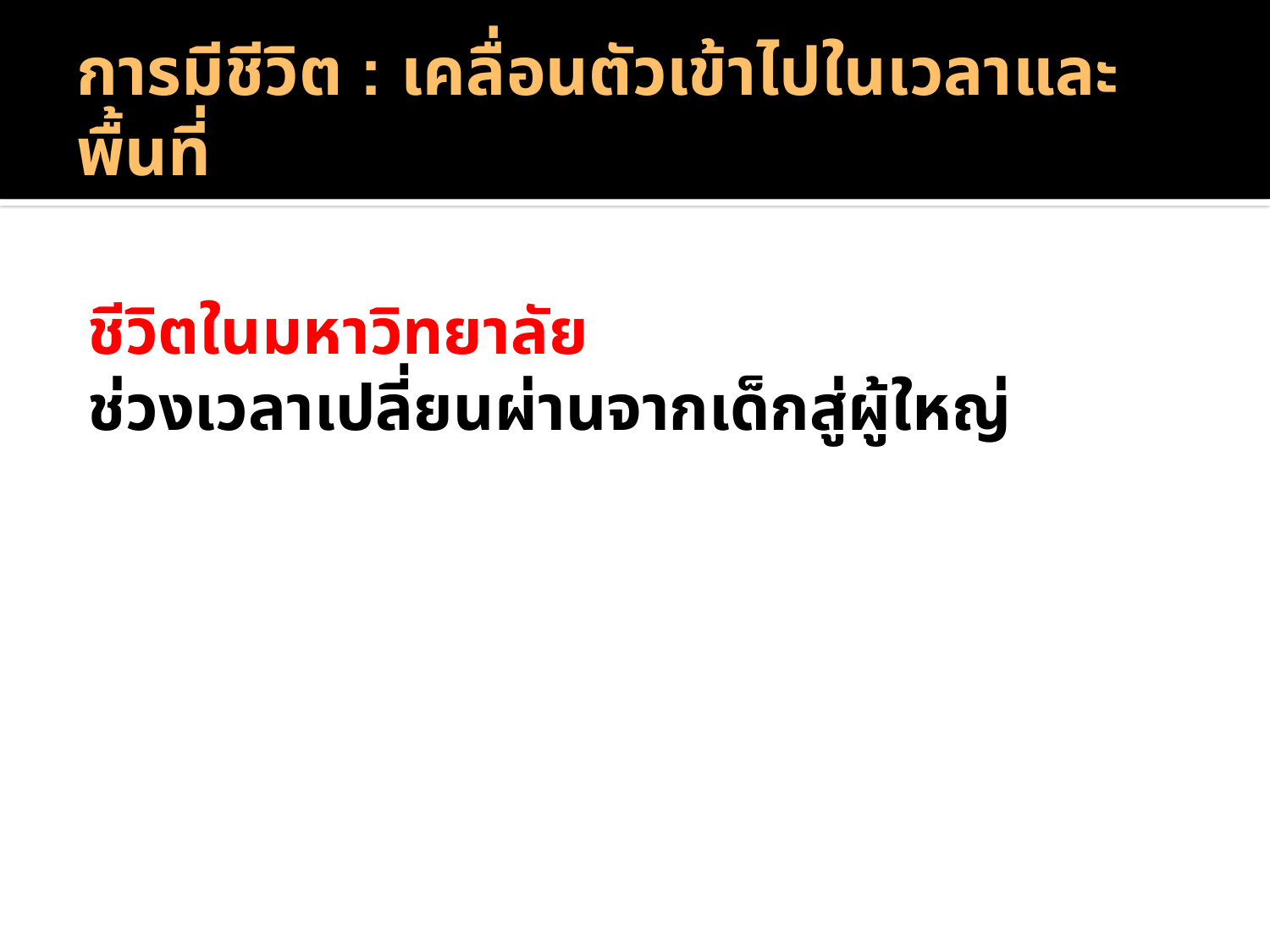

# การมีชีวิต : เคลื่อนตัวเข้าไปในเวลาและพื้นที่
ชีวิตในมหาวิทยาลัย
ช่วงเวลาเปลี่ยนผ่านจากเด็กสู่ผู้ใหญ่